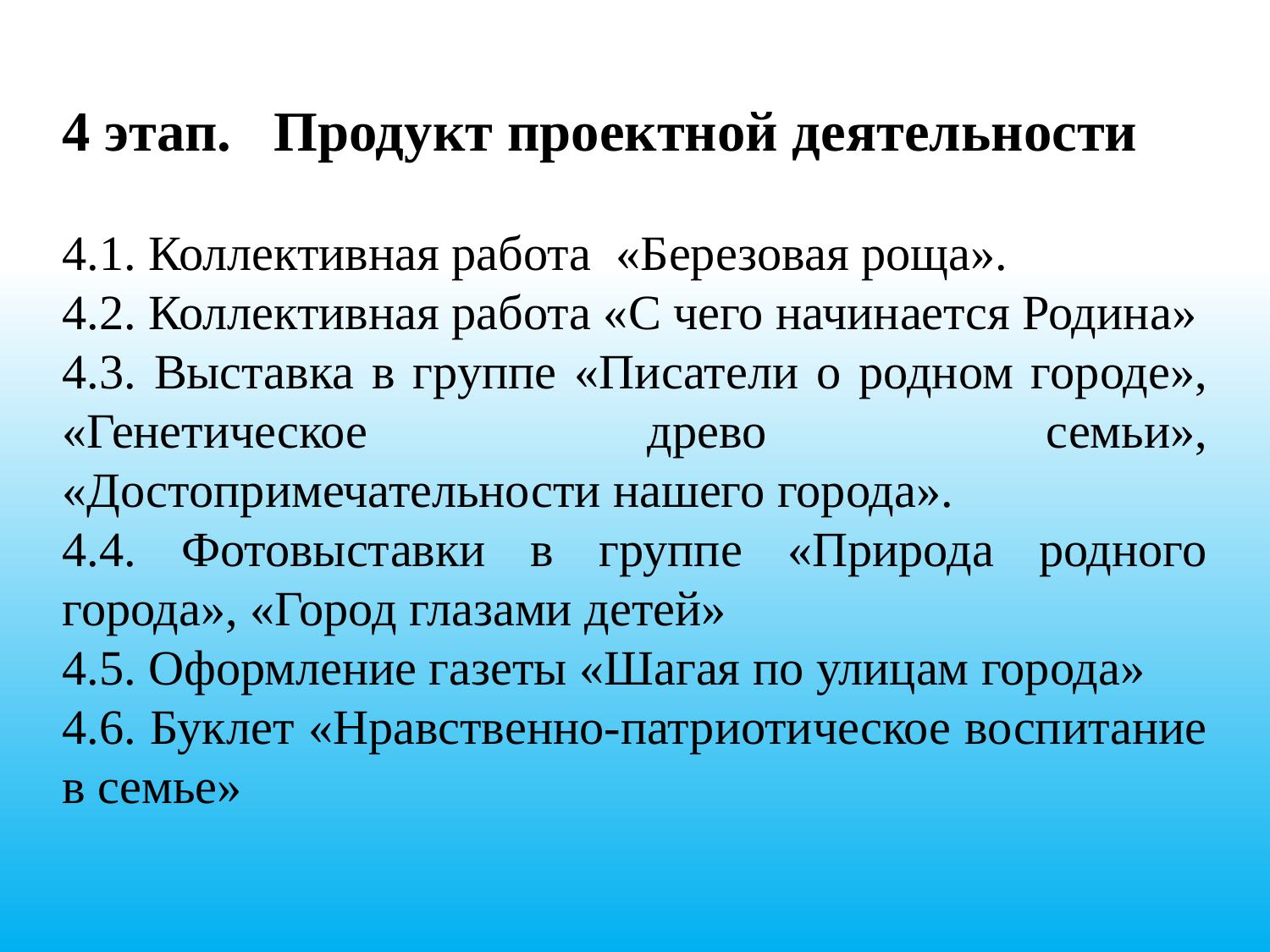

4 этап.   Продукт проектной деятельности

4.1. Коллективная работа  «Березовая роща».
4.2. Коллективная работа «С чего начинается Родина»
4.3. Выставка в группе «Писатели о родном городе», «Генетическое древо семьи», «Достопримечательности нашего города».
4.4. Фотовыставки в группе «Природа родного города», «Город глазами детей»
4.5. Оформление газеты «Шагая по улицам города»
4.6. Буклет «Нравственно-патриотическое воспитание в семье»